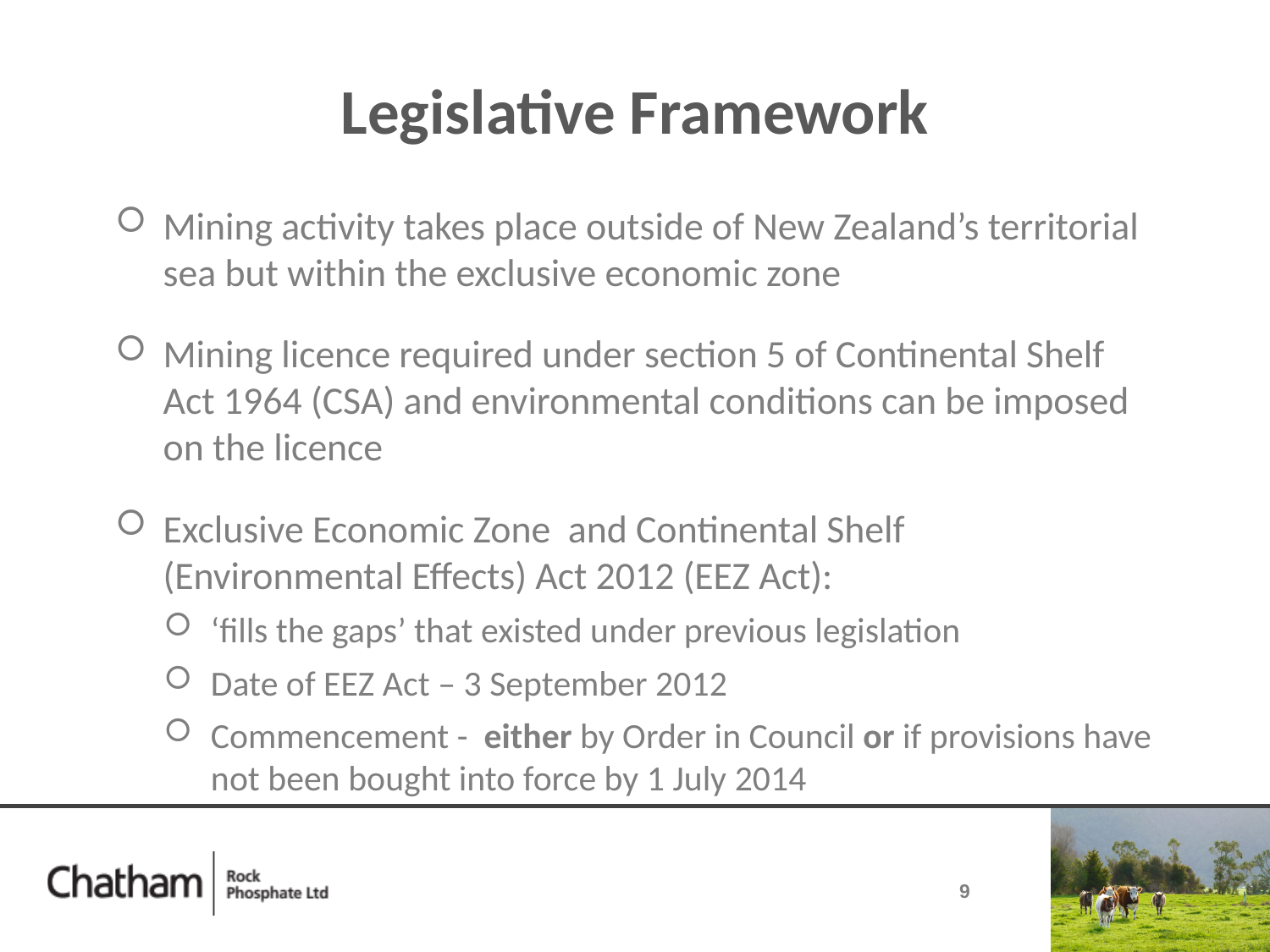

# Legislative Framework
Mining activity takes place outside of New Zealand’s territorial sea but within the exclusive economic zone
Mining licence required under section 5 of Continental Shelf Act 1964 (CSA) and environmental conditions can be imposed on the licence
Exclusive Economic Zone  and Continental Shelf (Environmental Effects) Act 2012 (EEZ Act):
‘fills the gaps’ that existed under previous legislation
Date of EEZ Act – 3 September 2012
Commencement -  either by Order in Council or if provisions have not been bought into force by 1 July 2014
9